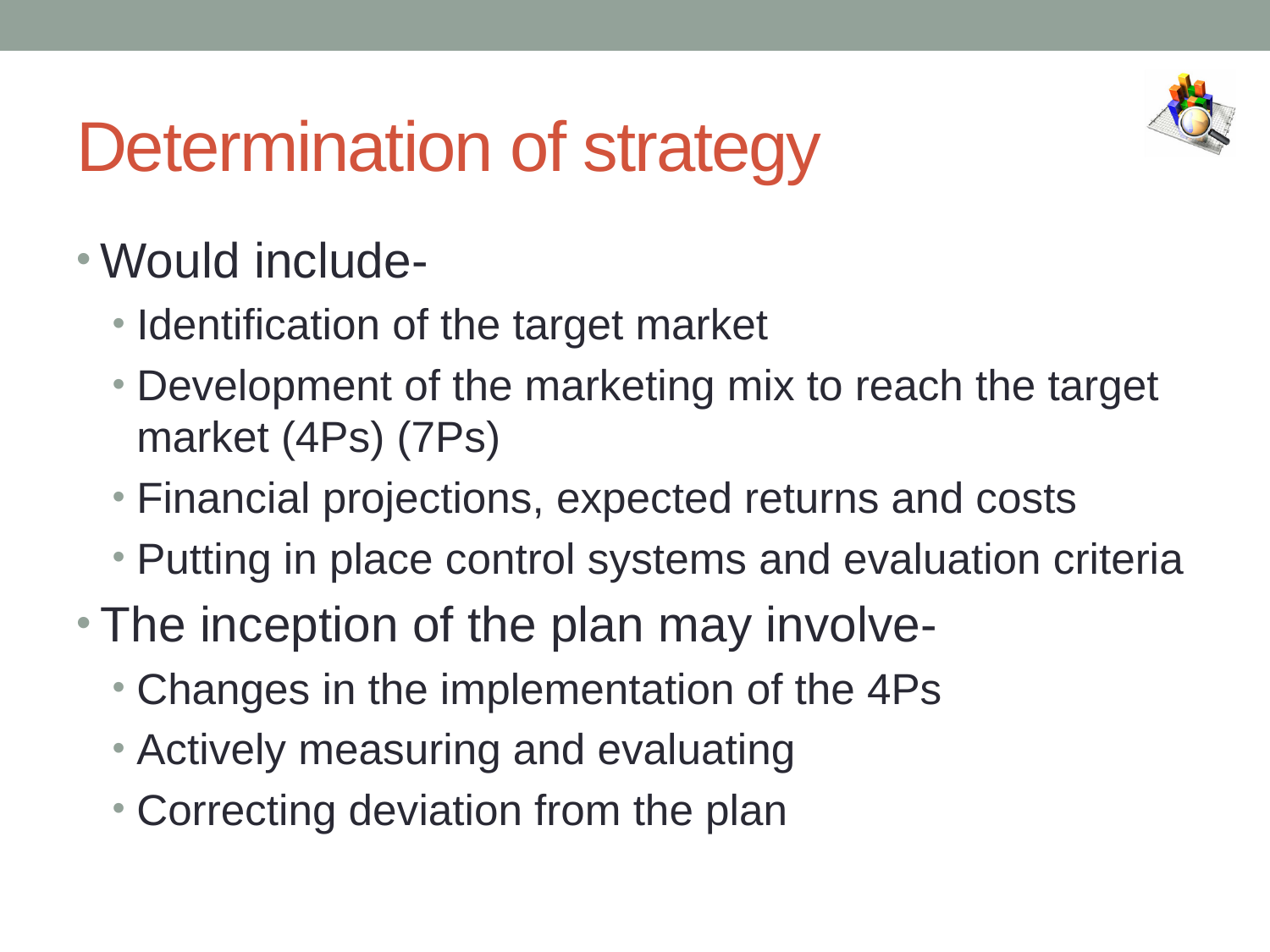

# Determination of strategy
Would include-
Identification of the target market
Development of the marketing mix to reach the target market (4Ps) (7Ps)
Financial projections, expected returns and costs
Putting in place control systems and evaluation criteria
The inception of the plan may involve-
Changes in the implementation of the 4Ps
Actively measuring and evaluating
Correcting deviation from the plan